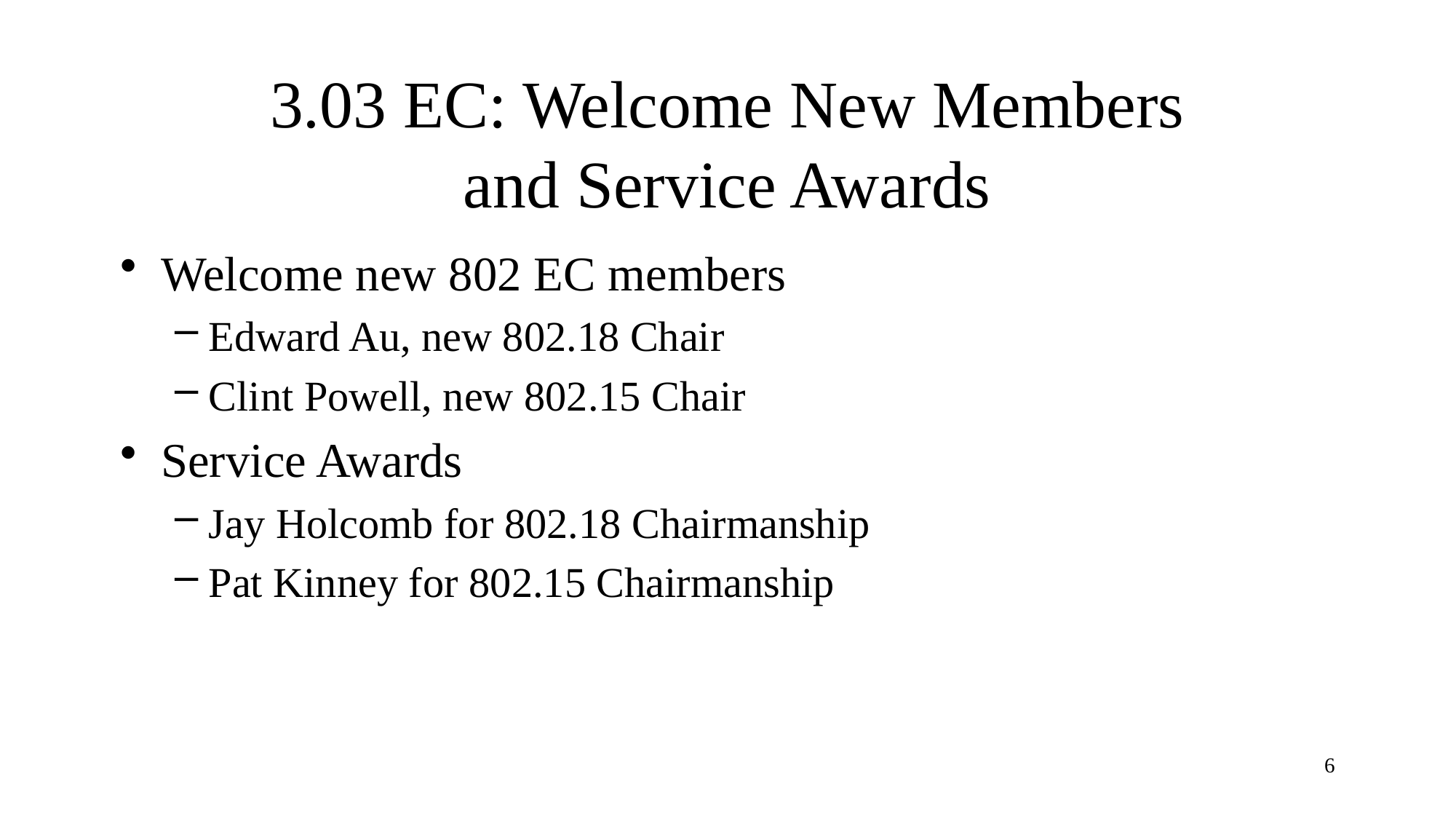

# 3.03 EC: Welcome New Members and Service Awards
Welcome new 802 EC members
Edward Au, new 802.18 Chair
Clint Powell, new 802.15 Chair
Service Awards
Jay Holcomb for 802.18 Chairmanship
Pat Kinney for 802.15 Chairmanship
6